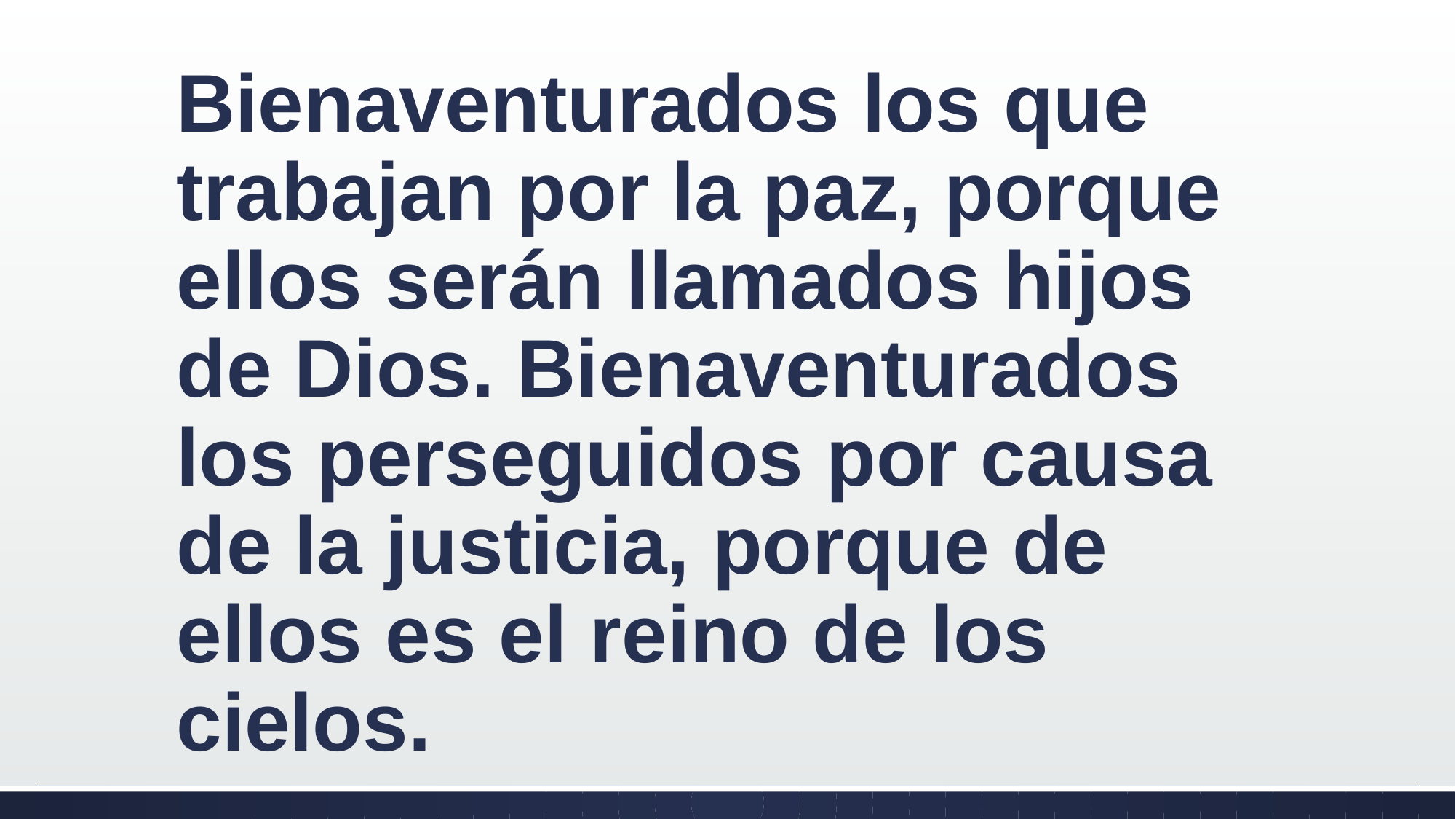

#
Bienaventurados los que trabajan por la paz, porque ellos serán llamados hijos de Dios. Bienaventurados los perseguidos por causa de la justicia, porque de ellos es el reino de los cielos.